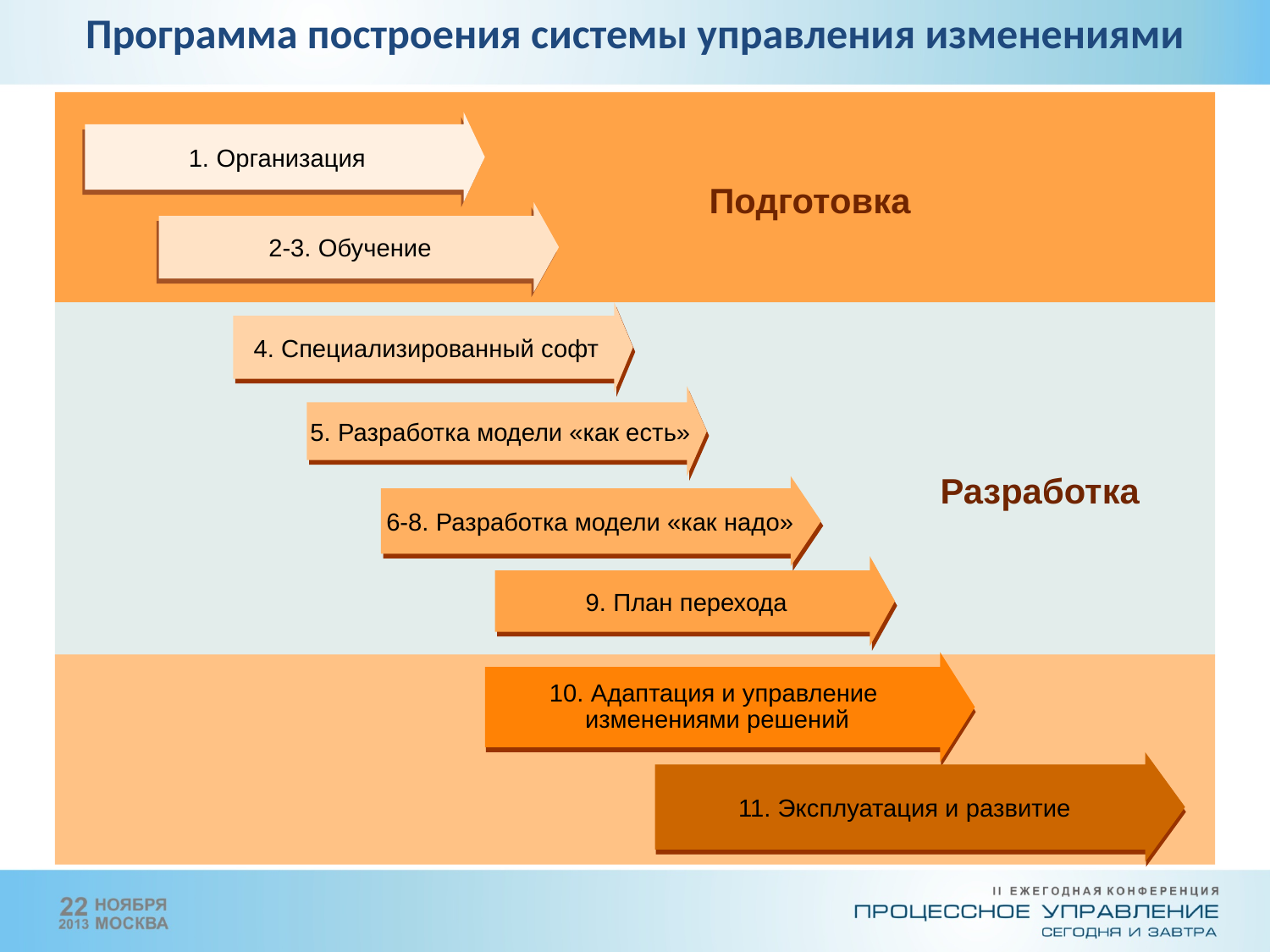

Программа построения системы управления изменениями

1. Организация

Подготовка
2-3. Обучение

4. Специализированный софт

5. Разработка модели «как есть»
Разработка
6-8. Разработка модели «как надо»
9. План перехода
10. Адаптация и управление
изменениями решений
11. Эксплуатация и развитие